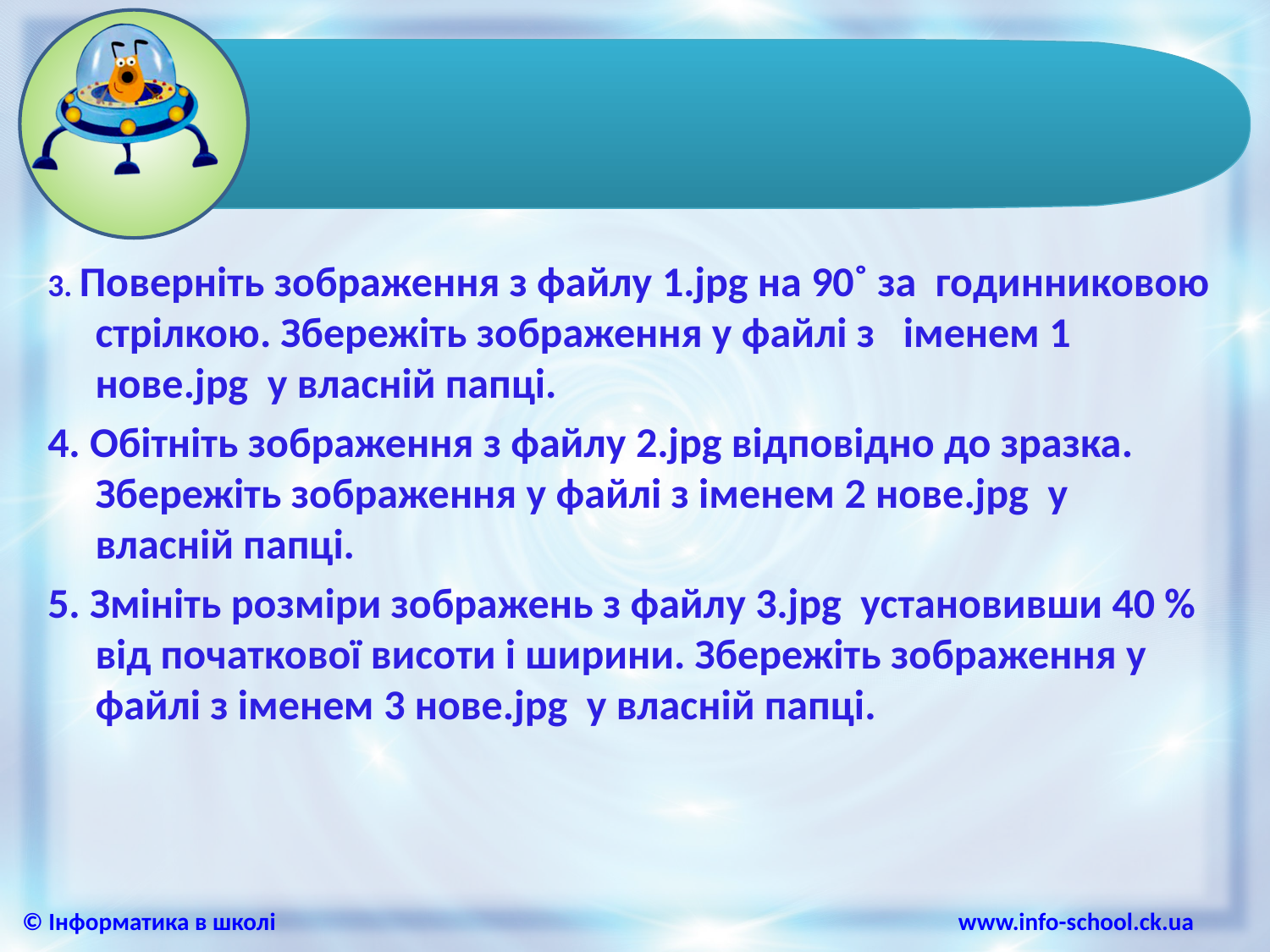

3. Поверніть зображення з файлу 1.jpg на 90˚ за  годинниковою стрілкою. Збережіть зо­браження у файлі з   іменем 1 нове.jpg  у власній папці.
4. Обітніть зображення з файлу 2.jpg відповідно до зразка. Збережіть зображення у файлі з іменем 2 нове.jpg  у власній папці.
5. Змініть розміри зображень з файлу 3.jpg  установивши 40 % від початкової висоти і ши­рини. Збережіть зображення у файлі з іменем 3 нове.jpg  у власній папці.